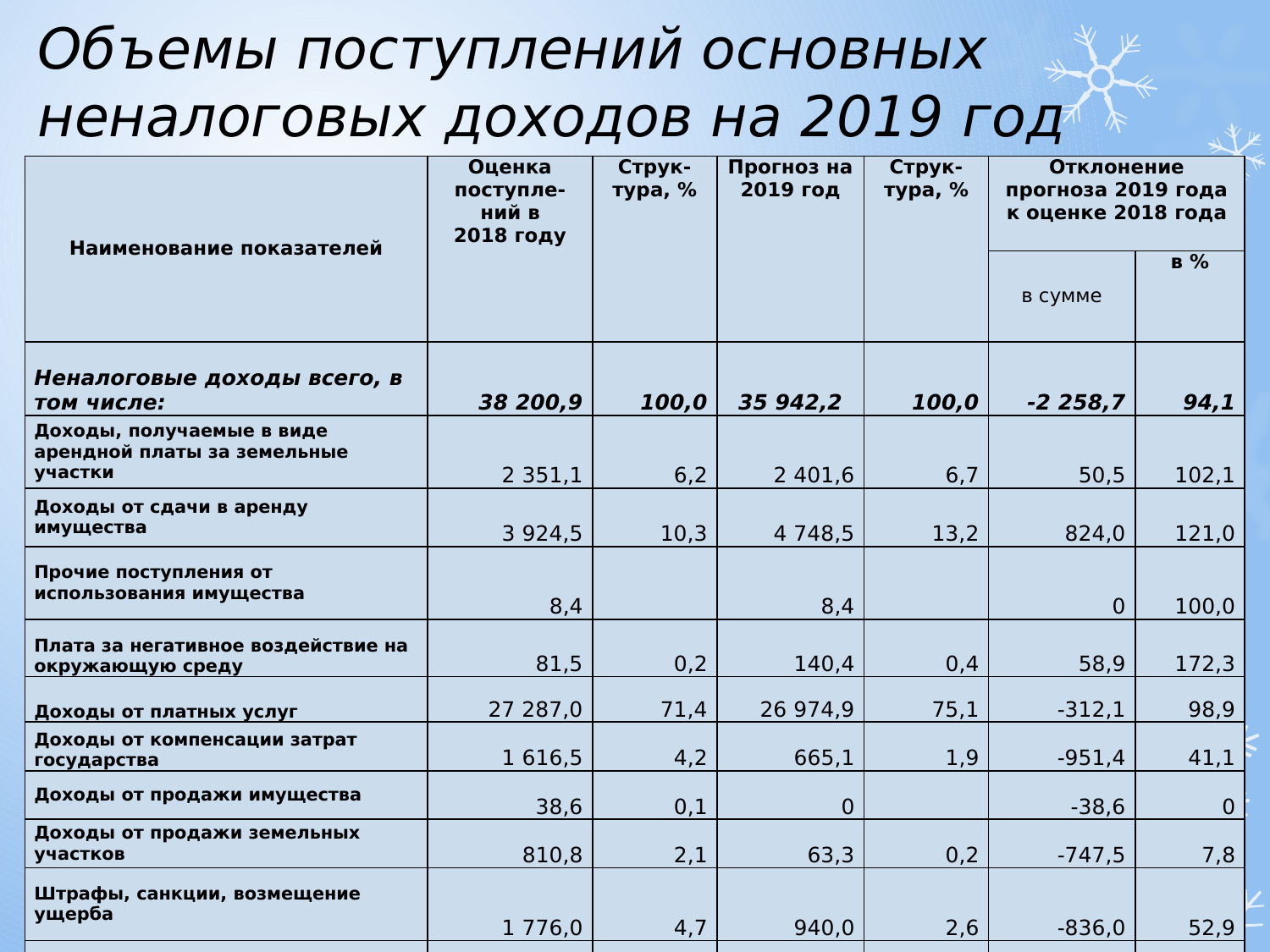

# Объемы поступлений основных неналоговых доходов на 2019 год
| Наименование показателей | Оценка поступле-ний в 2018 году | Струк-тура, % | Прогноз на 2019 год | Струк-тура, % | Отклонение прогноза 2019 года к оценке 2018 года |  |
| --- | --- | --- | --- | --- | --- | --- |
|  |  |  |  |  | в сумме | в % |
| Неналоговые доходы всего, в том числе: | 38 200,9 | 100,0 | 35 942,2 | 100,0 | -2 258,7 | 94,1 |
| Доходы, получаемые в виде арендной платы за земельные участки | 2 351,1 | 6,2 | 2 401,6 | 6,7 | 50,5 | 102,1 |
| Доходы от сдачи в аренду имущества | 3 924,5 | 10,3 | 4 748,5 | 13,2 | 824,0 | 121,0 |
| Прочие поступления от использования имущества | 8,4 |  | 8,4 |  | 0 | 100,0 |
| Плата за негативное воздействие на окружающую среду | 81,5 | 0,2 | 140,4 | 0,4 | 58,9 | 172,3 |
| Доходы от платных услуг | 27 287,0 | 71,4 | 26 974,9 | 75,1 | -312,1 | 98,9 |
| Доходы от компенсации затрат государства | 1 616,5 | 4,2 | 665,1 | 1,9 | -951,4 | 41,1 |
| Доходы от продажи имущества | 38,6 | 0,1 | 0 |  | -38,6 | 0 |
| Доходы от продажи земельных участков | 810,8 | 2,1 | 63,3 | 0,2 | -747,5 | 7,8 |
| Штрафы, санкции, возмещение ущерба | 1 776,0 | 4,7 | 940,0 | 2,6 | -836,0 | 52,9 |
| Прочие неналоговые доходы | 306,5 | 0,8 | 0 |  | -306,5 | 0 |